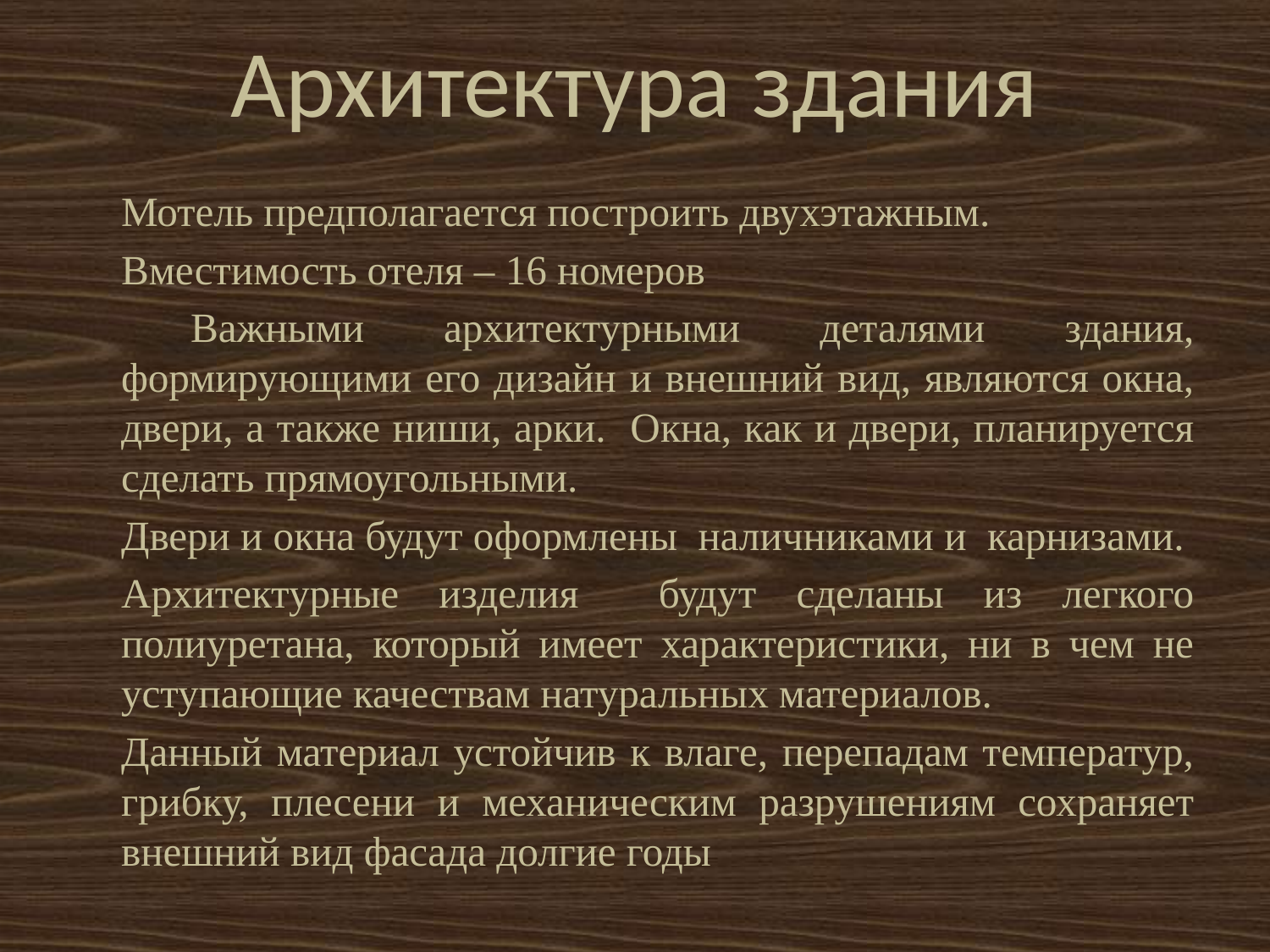

# Архитектура здания
		Мотель предполагается построить двухэтажным.
	Вместимость отеля – 16 номеров
 		Важными архитектурными деталями здания, формирующими его дизайн и внешний вид, являются окна, двери, а также ниши, арки.  Окна, как и двери, планируется сделать прямоугольными.
		Двери и окна будут оформлены  наличниками и  карнизами.
		Архитектурные изделия  будут сделаны из легкого полиуретана, который имеет характеристики, ни в чем не уступающие качествам натуральных материалов.
		Данный материал устойчив к влаге, перепадам температур, грибку, плесени и механическим разрушениям сохраняет внешний вид фасада долгие годы